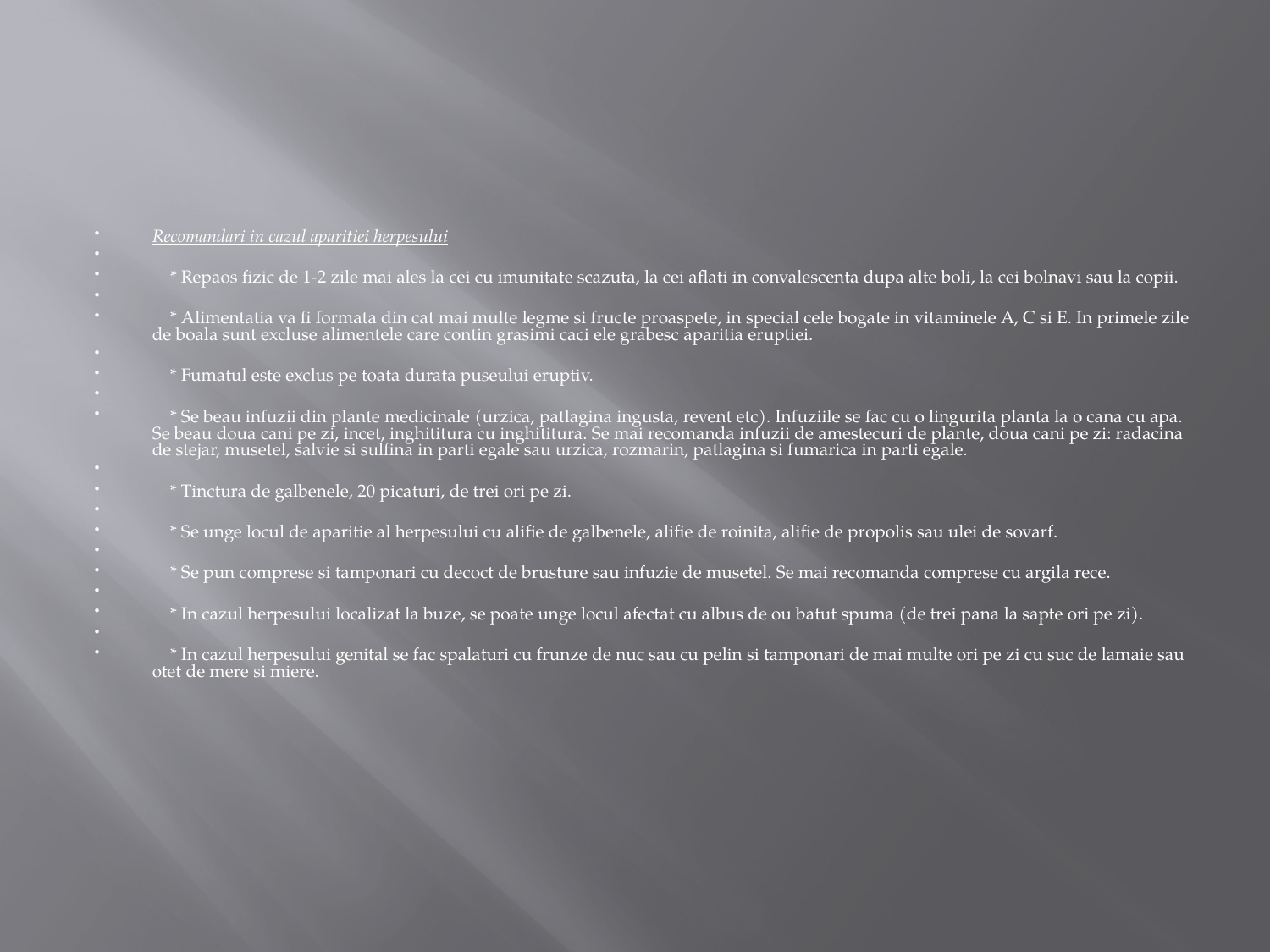

#
Recomandari in cazul aparitiei herpesului

    * Repaos fizic de 1-2 zile mai ales la cei cu imunitate scazuta, la cei aflati in convalescenta dupa alte boli, la cei bolnavi sau la copii.

    * Alimentatia va fi formata din cat mai multe legme si fructe proaspete, in special cele bogate in vitaminele A, C si E. In primele zile de boala sunt excluse alimentele care contin grasimi caci ele grabesc aparitia eruptiei.

    * Fumatul este exclus pe toata durata puseului eruptiv.

    * Se beau infuzii din plante medicinale (urzica, patlagina ingusta, revent etc). Infuziile se fac cu o lingurita planta la o cana cu apa. Se beau doua cani pe zi, incet, inghititura cu inghititura. Se mai recomanda infuzii de amestecuri de plante, doua cani pe zi: radacina de stejar, musetel, salvie si sulfina in parti egale sau urzica, rozmarin, patlagina si fumarica in parti egale.

    * Tinctura de galbenele, 20 picaturi, de trei ori pe zi.

    * Se unge locul de aparitie al herpesului cu alifie de galbenele, alifie de roinita, alifie de propolis sau ulei de sovarf.

    * Se pun comprese si tamponari cu decoct de brusture sau infuzie de musetel. Se mai recomanda comprese cu argila rece.

    * In cazul herpesului localizat la buze, se poate unge locul afectat cu albus de ou batut spuma (de trei pana la sapte ori pe zi).

    * In cazul herpesului genital se fac spalaturi cu frunze de nuc sau cu pelin si tamponari de mai multe ori pe zi cu suc de lamaie sau otet de mere si miere.